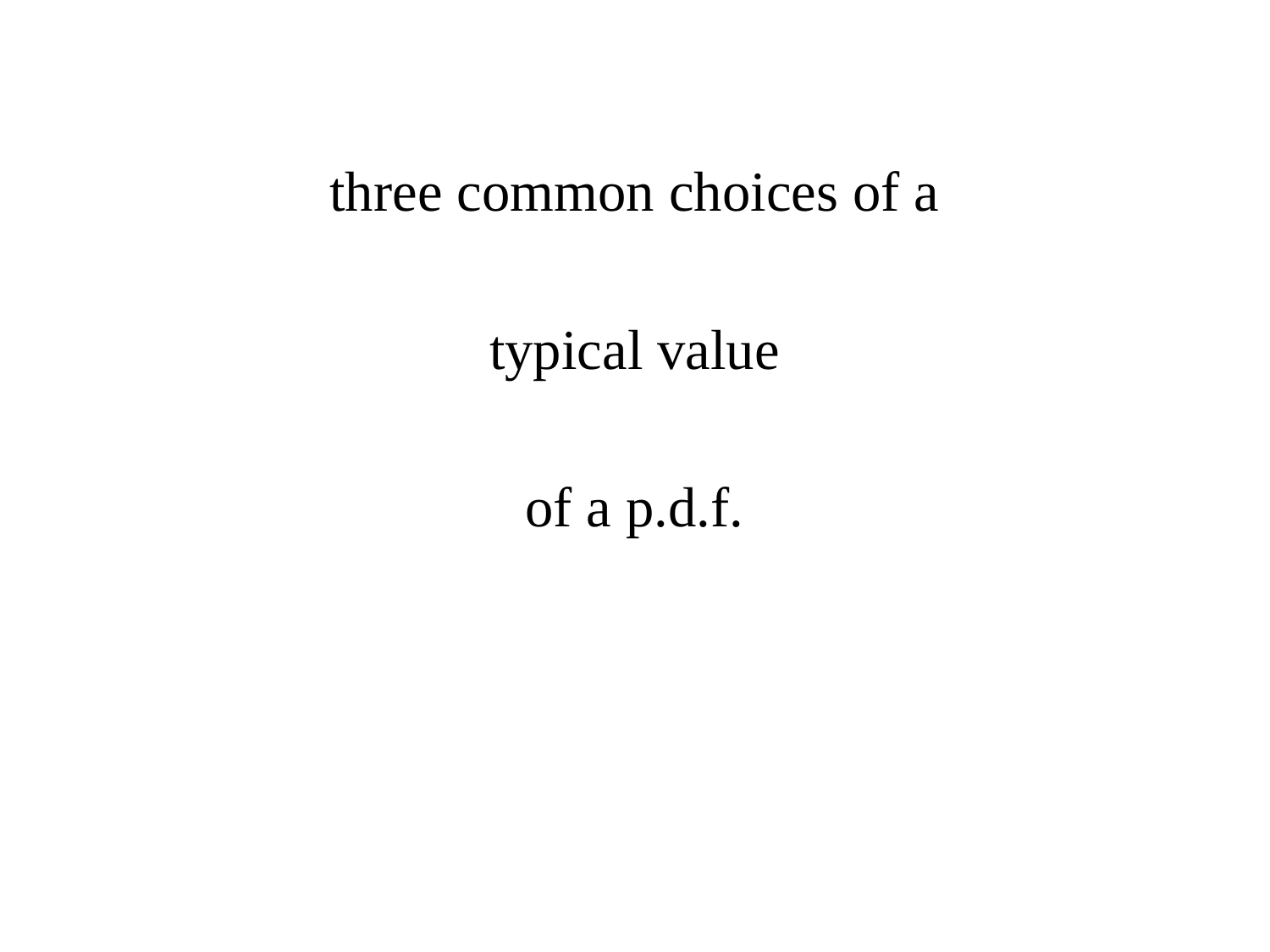

three common choices of a

typical value

of a p.d.f.